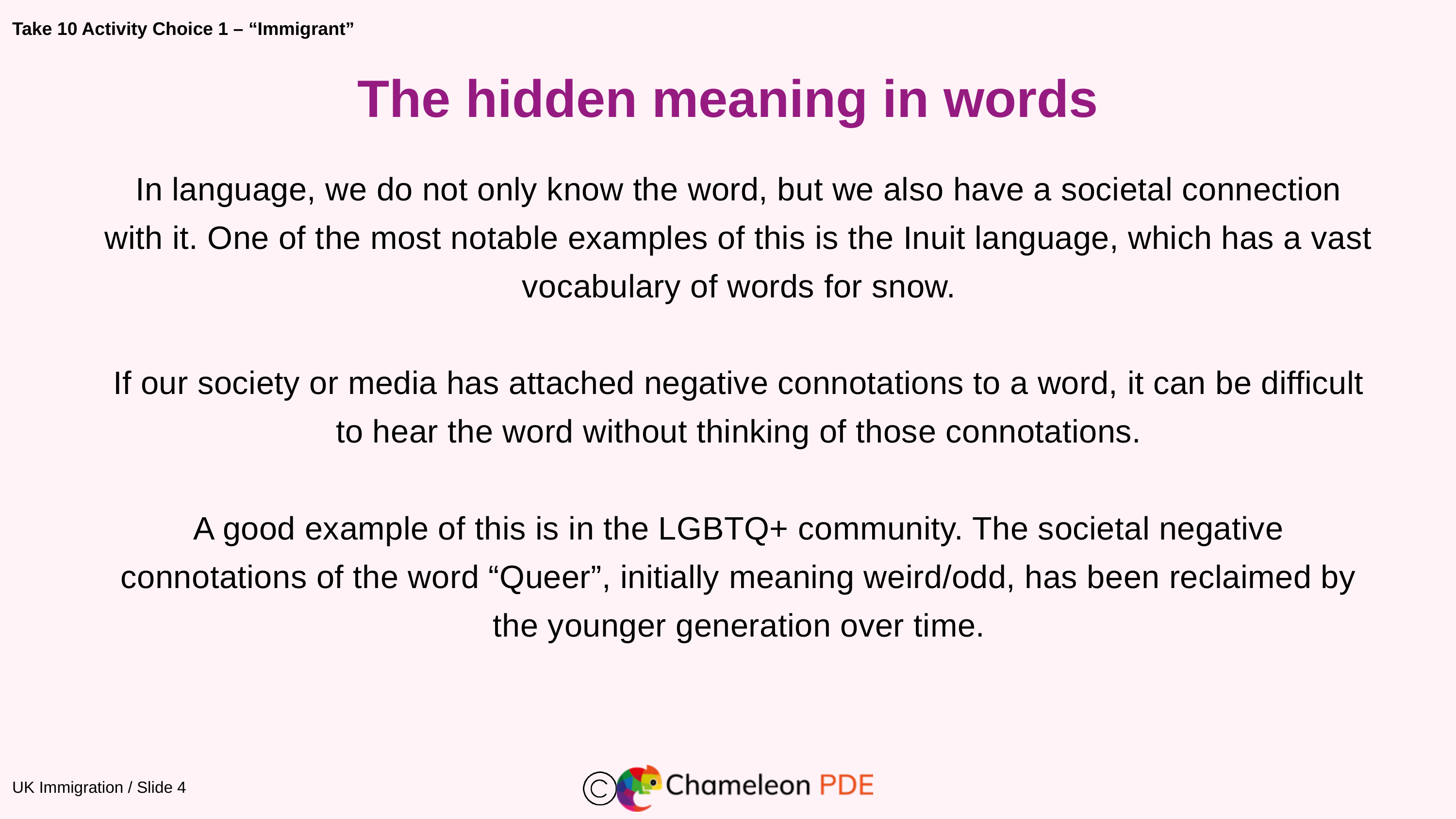

Take 10 Activity Choice 1 – “Immigrant”

The hidden meaning in words

In language, we do not only know the word, but we also have a societal connection with it. One of the most notable examples of this is the Inuit language, which has a vast vocabulary of words for snow.

If our society or media has attached negative connotations to a word, it can be difficult to hear the word without thinking of those connotations.

A good example of this is in the LGBTQ+ community. The societal negative connotations of the word “Queer”, initially meaning weird/odd, has been reclaimed by the younger generation over time.

UK Immigration / Slide 4